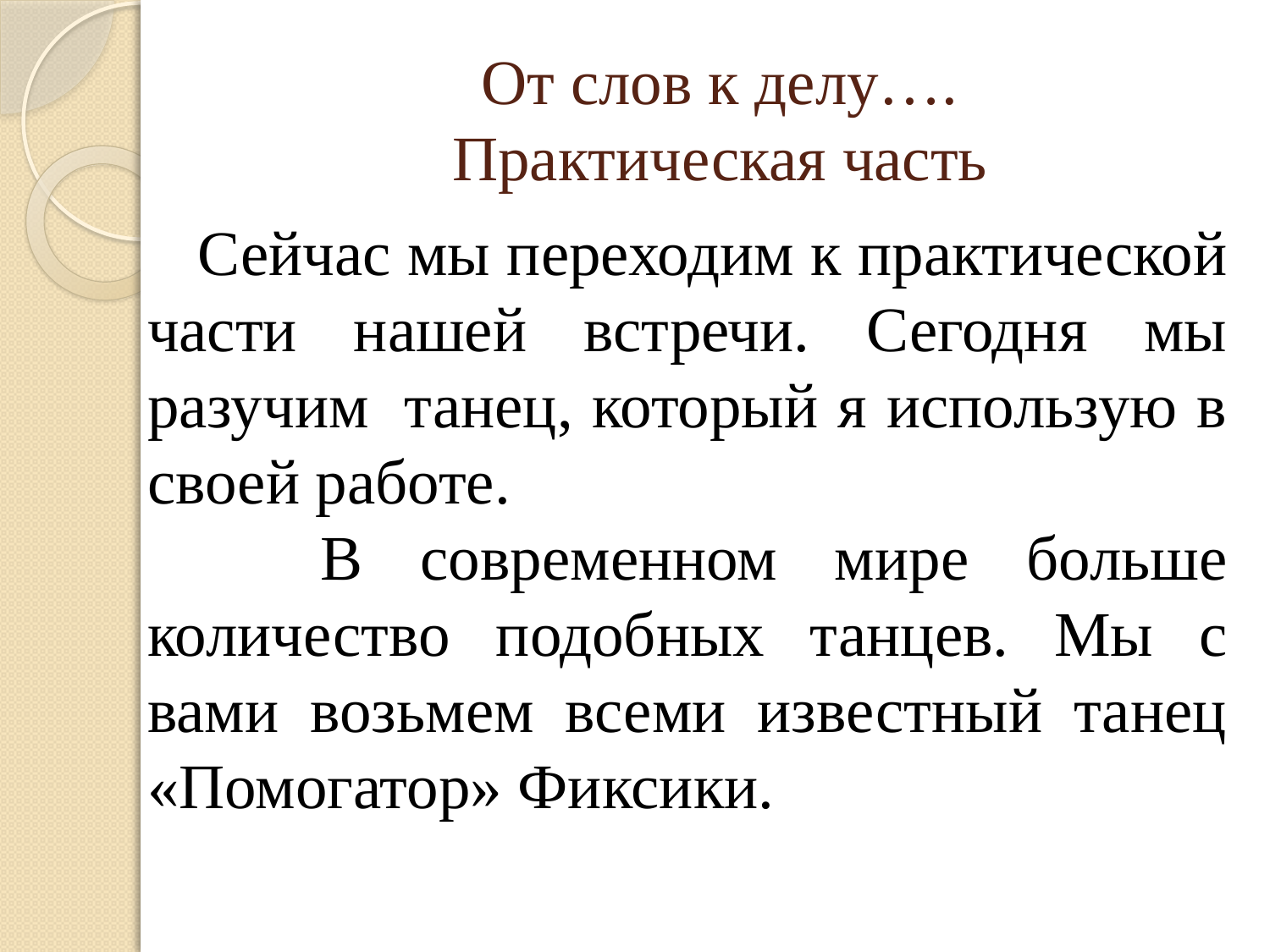

# От слов к делу…. Практическая часть
   Сейчас мы переходим к практической части нашей встречи. Сегодня мы разучим  танец, который я использую в своей работе.
   В современном мире больше количество подобных танцев. Мы с вами возьмем всеми известный танец «Помогатор» Фиксики.